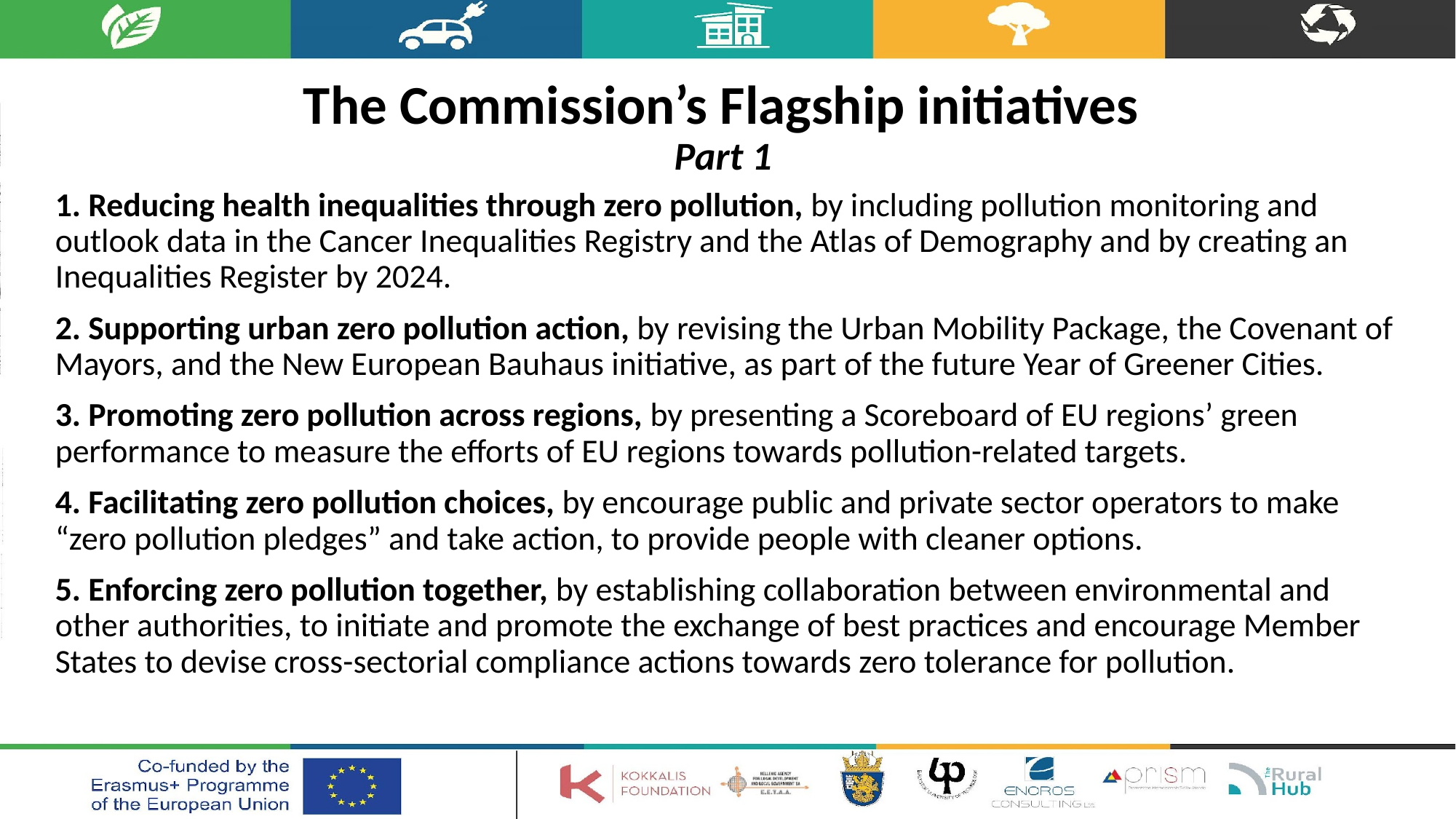

# The Commission’s Flagship initiatives Part 1
1. Reducing health inequalities through zero pollution, by including pollution monitoring and outlook data in the Cancer Inequalities Registry and the Atlas of Demography and by creating an Inequalities Register by 2024.
2. Supporting urban zero pollution action, by revising the Urban Mobility Package, the Covenant of Mayors, and the New European Bauhaus initiative, as part of the future Year of Greener Cities.
3. Promoting zero pollution across regions, by presenting a Scoreboard of EU regions’ green performance to measure the efforts of EU regions towards pollution-related targets.
4. Facilitating zero pollution choices, by encourage public and private sector operators to make “zero pollution pledges” and take action, to provide people with cleaner options.
5. Enforcing zero pollution together, by establishing collaboration between environmental and other authorities, to initiate and promote the exchange of best practices and encourage Member States to devise cross-sectorial compliance actions towards zero tolerance for pollution.